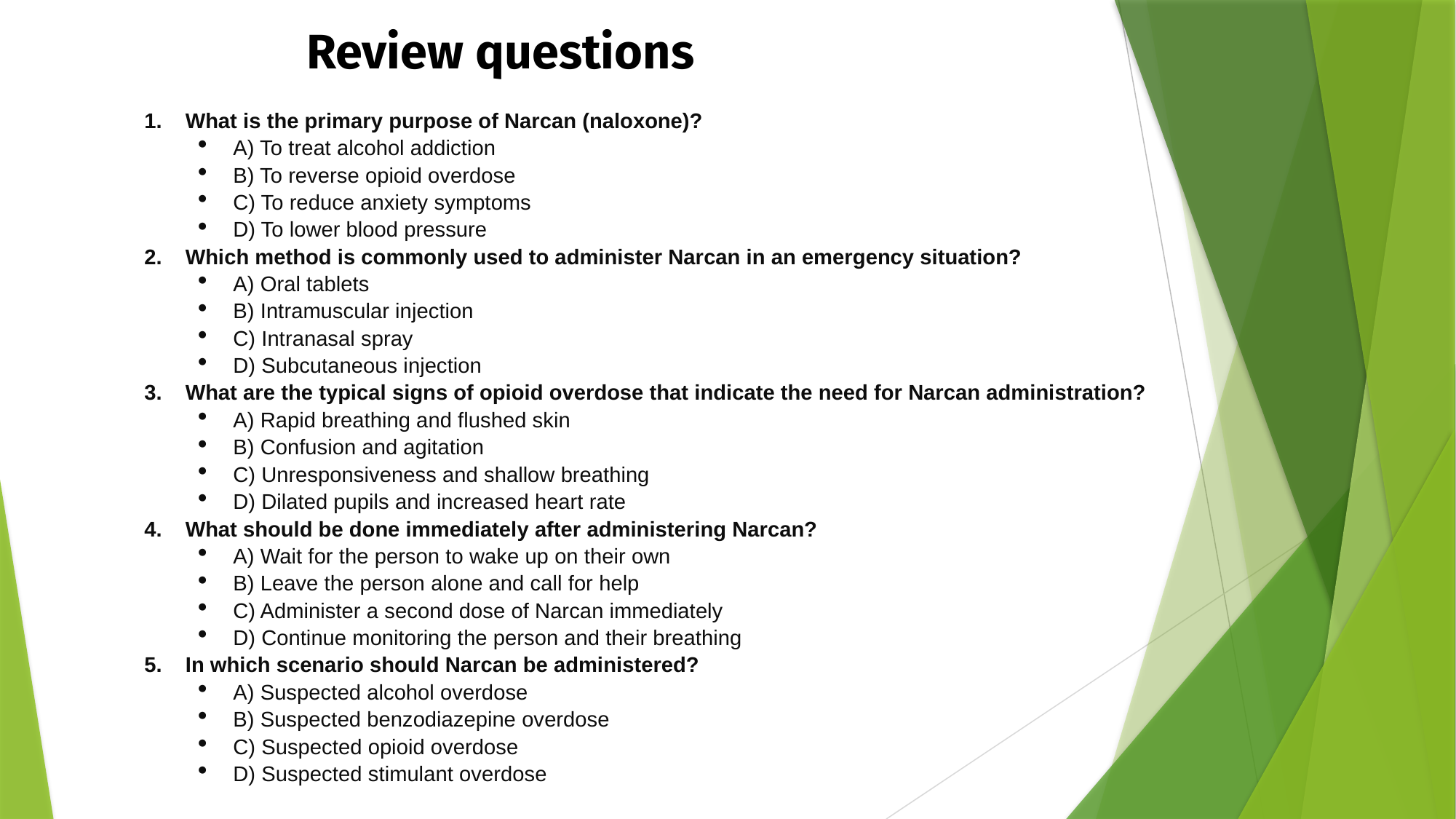

Review questions
What is the primary purpose of Narcan (naloxone)?
A) To treat alcohol addiction
B) To reverse opioid overdose
C) To reduce anxiety symptoms
D) To lower blood pressure
Which method is commonly used to administer Narcan in an emergency situation?
A) Oral tablets
B) Intramuscular injection
C) Intranasal spray
D) Subcutaneous injection
What are the typical signs of opioid overdose that indicate the need for Narcan administration?
A) Rapid breathing and flushed skin
B) Confusion and agitation
C) Unresponsiveness and shallow breathing
D) Dilated pupils and increased heart rate
What should be done immediately after administering Narcan?
A) Wait for the person to wake up on their own
B) Leave the person alone and call for help
C) Administer a second dose of Narcan immediately
D) Continue monitoring the person and their breathing
In which scenario should Narcan be administered?
A) Suspected alcohol overdose
B) Suspected benzodiazepine overdose
C) Suspected opioid overdose
D) Suspected stimulant overdose